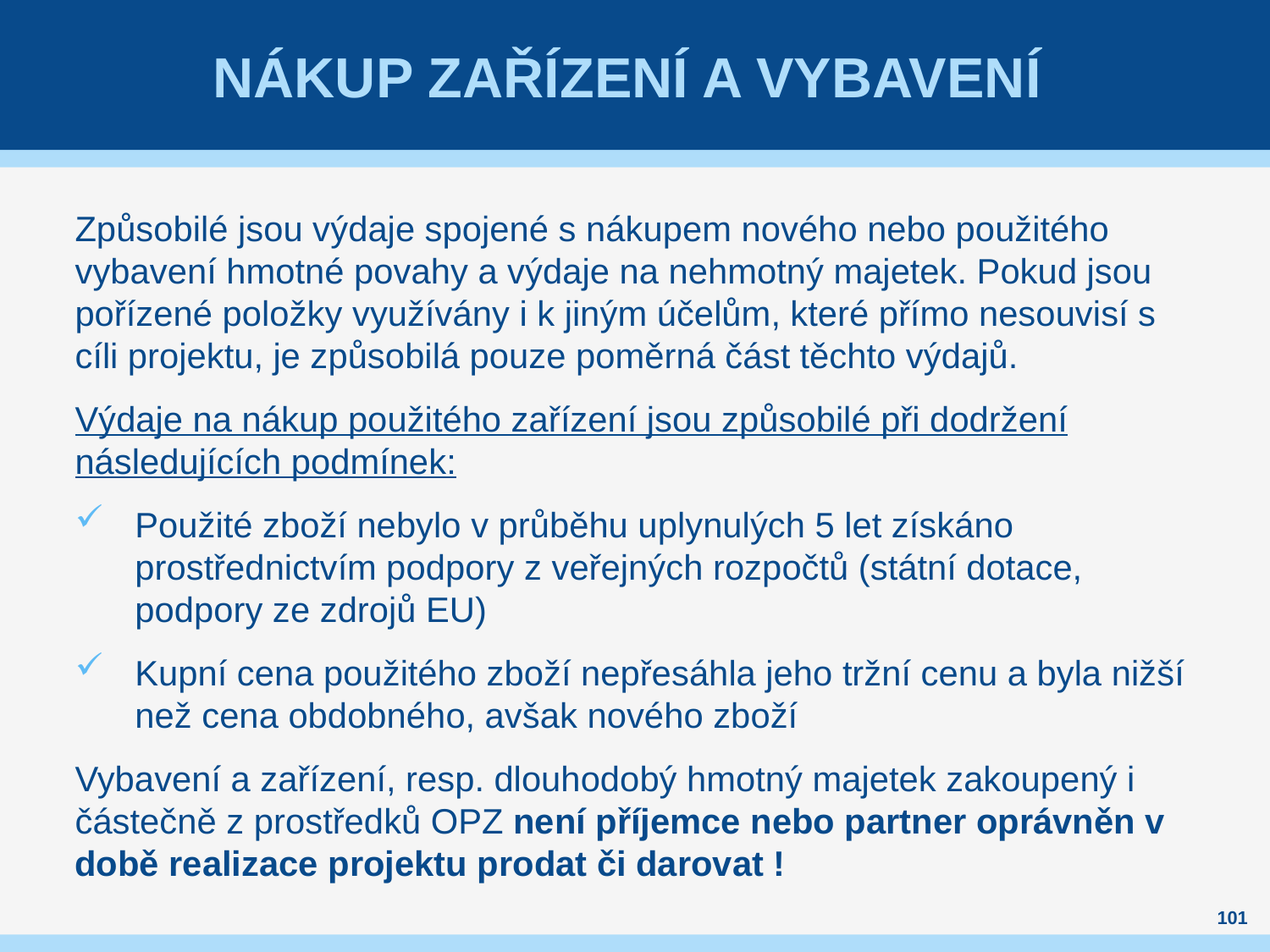

# Nákup zařízení a vybavení
Způsobilé jsou výdaje spojené s nákupem nového nebo použitého vybavení hmotné povahy a výdaje na nehmotný majetek. Pokud jsou pořízené položky využívány i k jiným účelům, které přímo nesouvisí s cíli projektu, je způsobilá pouze poměrná část těchto výdajů.
Výdaje na nákup použitého zařízení jsou způsobilé při dodržení následujících podmínek:
Použité zboží nebylo v průběhu uplynulých 5 let získáno prostřednictvím podpory z veřejných rozpočtů (státní dotace, podpory ze zdrojů EU)
Kupní cena použitého zboží nepřesáhla jeho tržní cenu a byla nižší než cena obdobného, avšak nového zboží
Vybavení a zařízení, resp. dlouhodobý hmotný majetek zakoupený i částečně z prostředků OPZ není příjemce nebo partner oprávněn v době realizace projektu prodat či darovat !
101